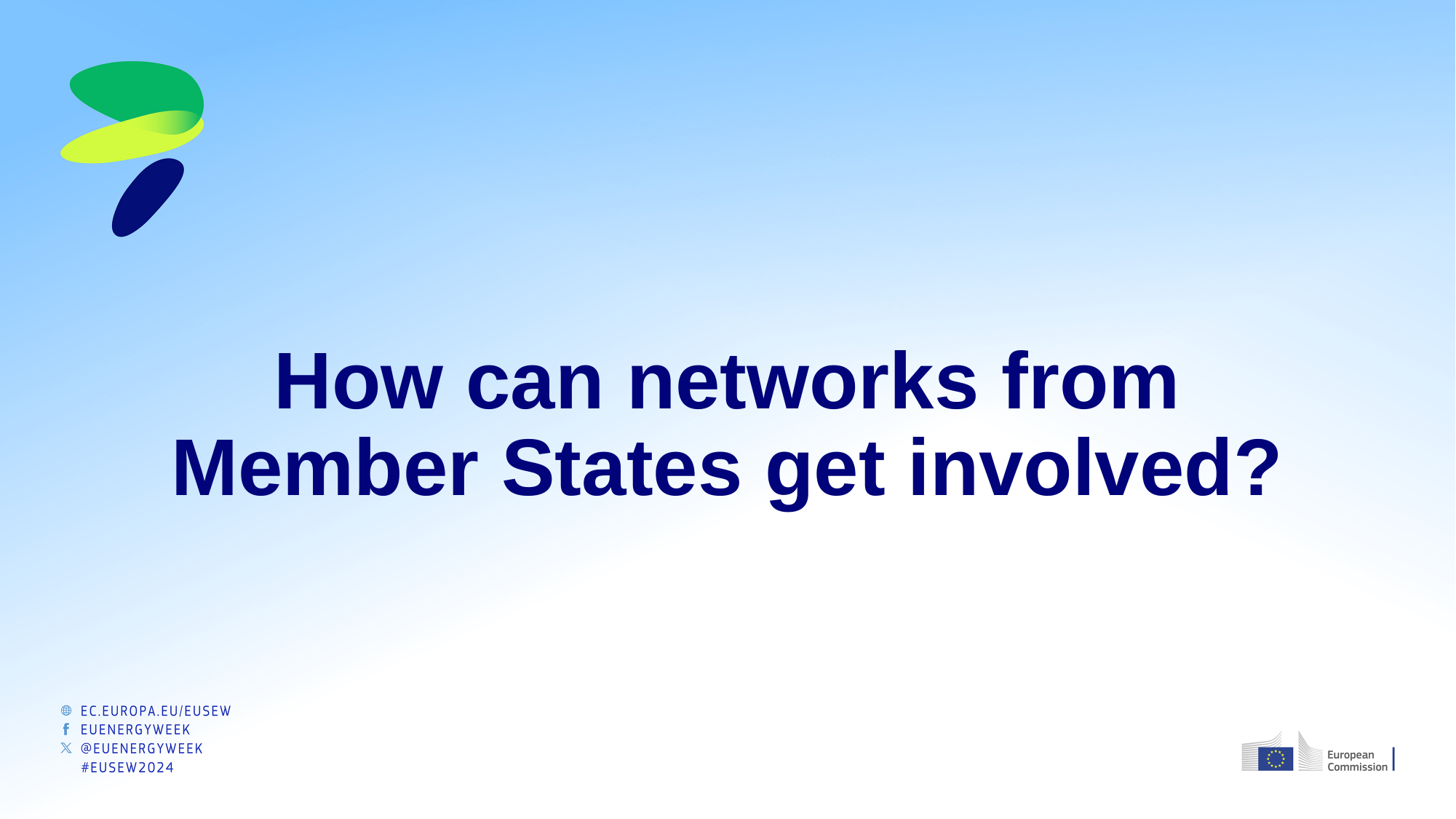

How can networks from Member States get involved?